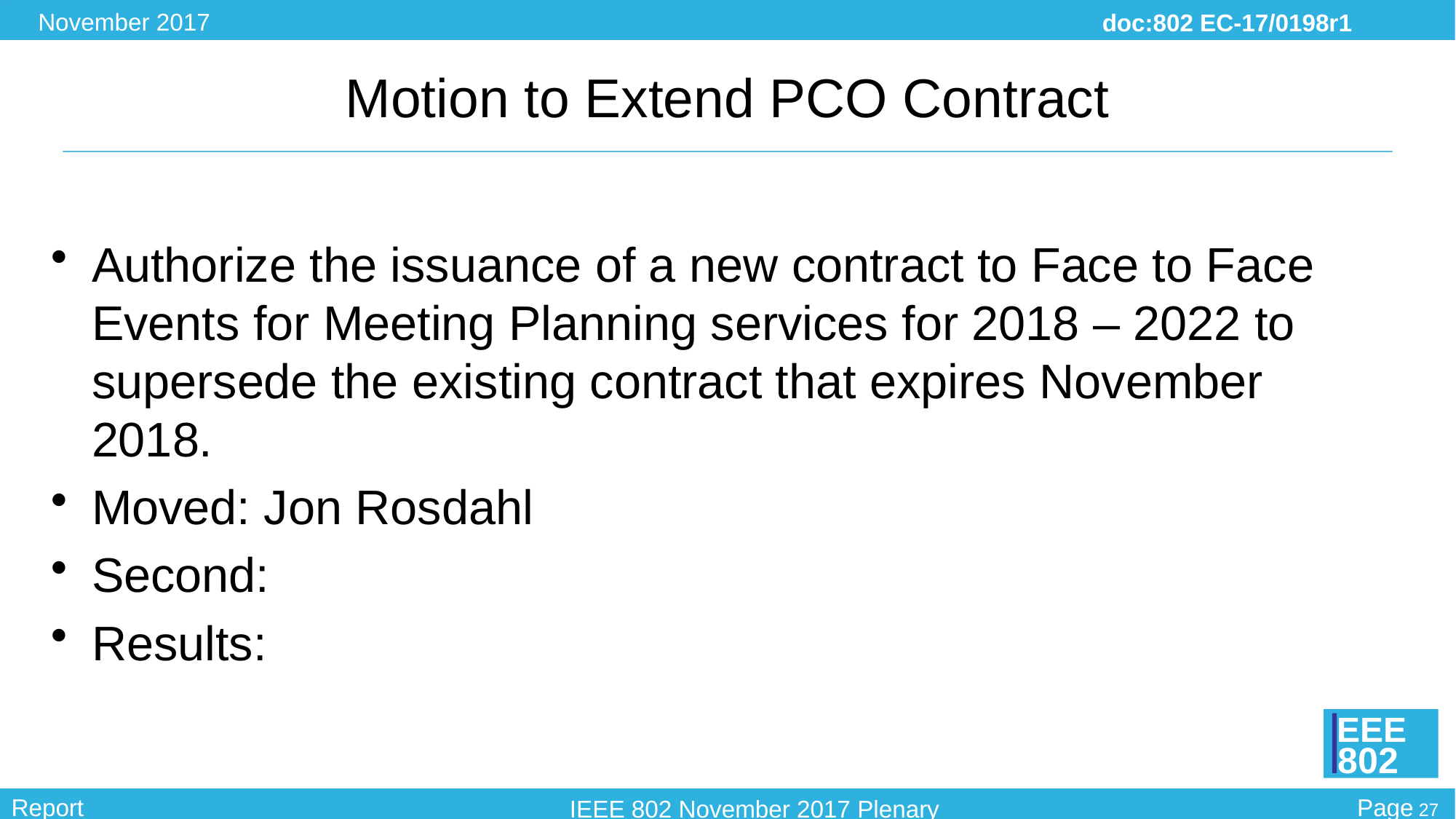

# Motion to Extend PCO Contract

Authorize the issuance of a new contract to Face to Face Events for Meeting Planning services for 2018 – 2022 to supersede the existing contract that expires November 2018.
Moved: Jon Rosdahl
Second:
Results: